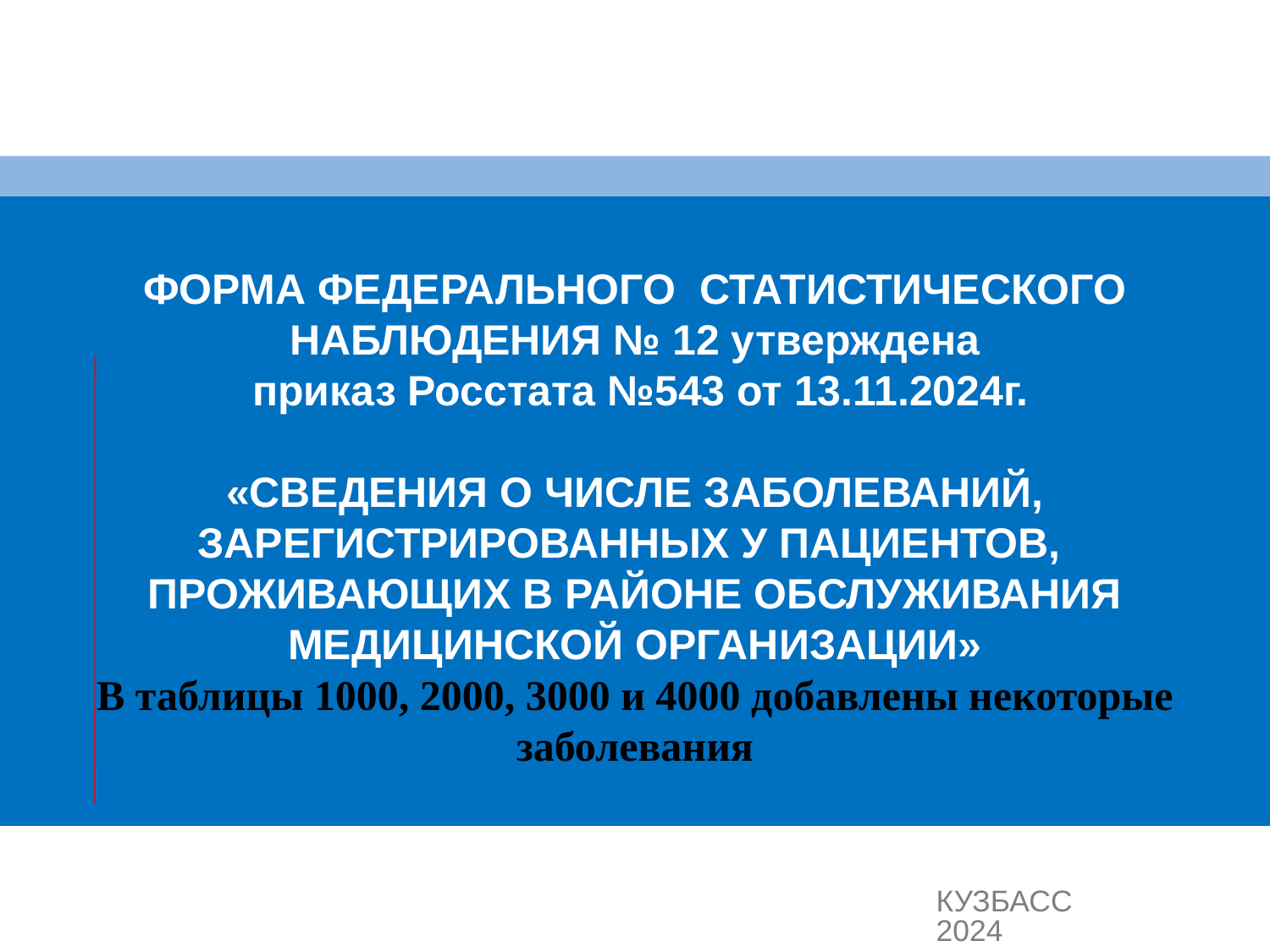

ФОРМА ФЕДЕРАЛЬНОГО  СТАТИСТИЧЕСКОГО НАБЛЮДЕНИЯ № 12 утверждена
 приказ Росстата №543 от 13.11.2024г.

«СВЕДЕНИЯ О ЧИСЛЕ ЗАБОЛЕВАНИЙ, ЗАРЕГИСТРИРОВАННЫХ У ПАЦИЕНТОВ,
ПРОЖИВАЮЩИХ В РАЙОНЕ ОБСЛУЖИВАНИЯ
МЕДИЦИНСКОЙ ОРГАНИЗАЦИИ»
В таблицы 1000, 2000, 3000 и 4000 добавлены некоторые заболевания

КУЗБАСС 2024